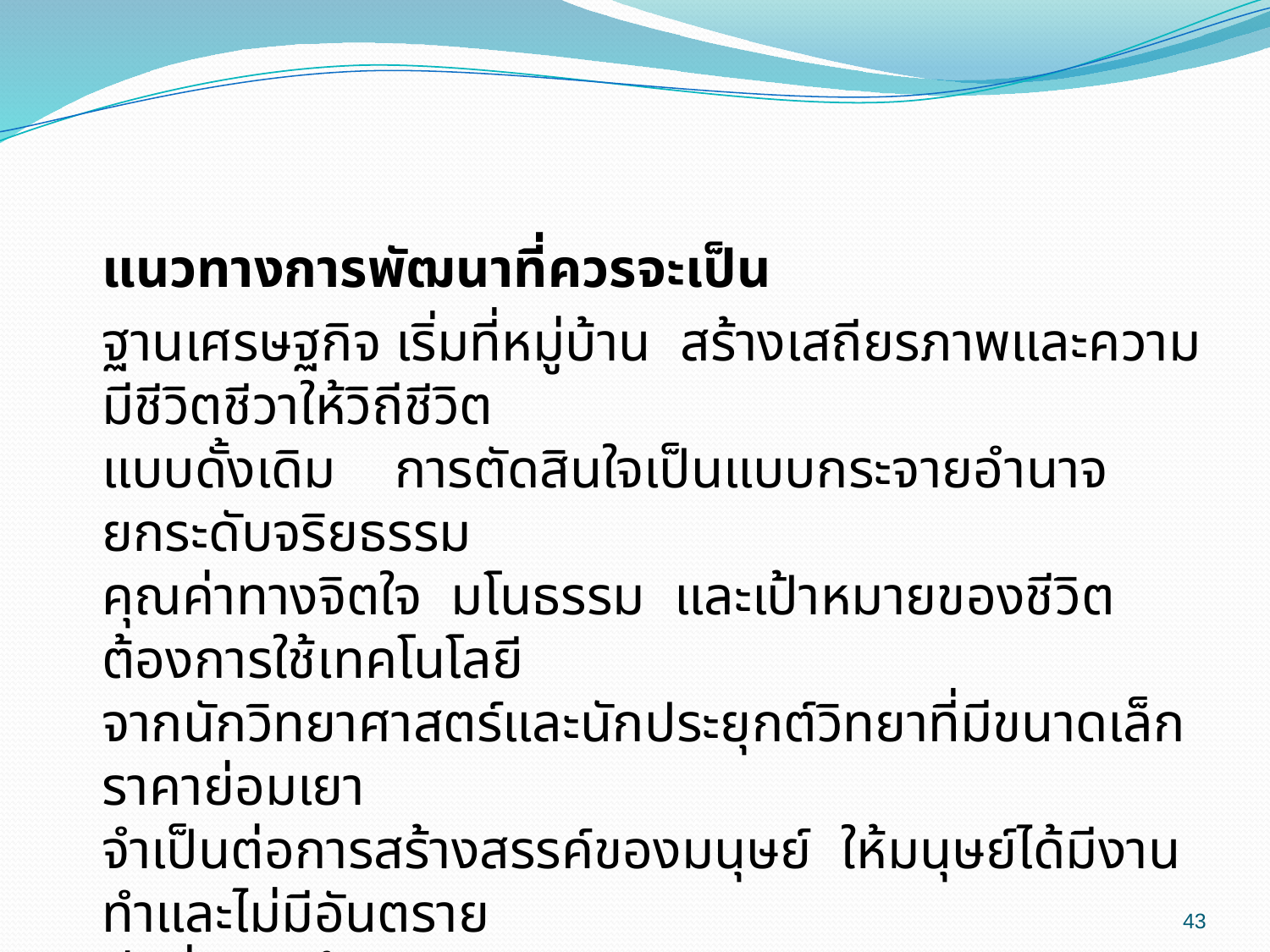

แนวทางการพัฒนาที่ควรจะเป็น
ฐานเศรษฐกิจ เริ่มที่หมู่บ้าน  สร้างเสถียรภาพและความมีชีวิตชีวาให้วิถีชีวิต
แบบดั้งเดิม    การตัดสินใจเป็นแบบกระจายอำนาจ   ยกระดับจริยธรรม
คุณค่าทางจิตใจ  มโนธรรม  และเป้าหมายของชีวิต   ต้องการใช้เทคโนโลยี
จากนักวิทยาศาสตร์และนักประยุกต์วิทยาที่มีขนาดเล็ก  ราคาย่อมเยา
จำเป็นต่อการสร้างสรรค์ของมนุษย์  ให้มนุษย์ได้มีงานทำและไม่มีอันตราย
ต่อสิ่งแวดล้อม
43